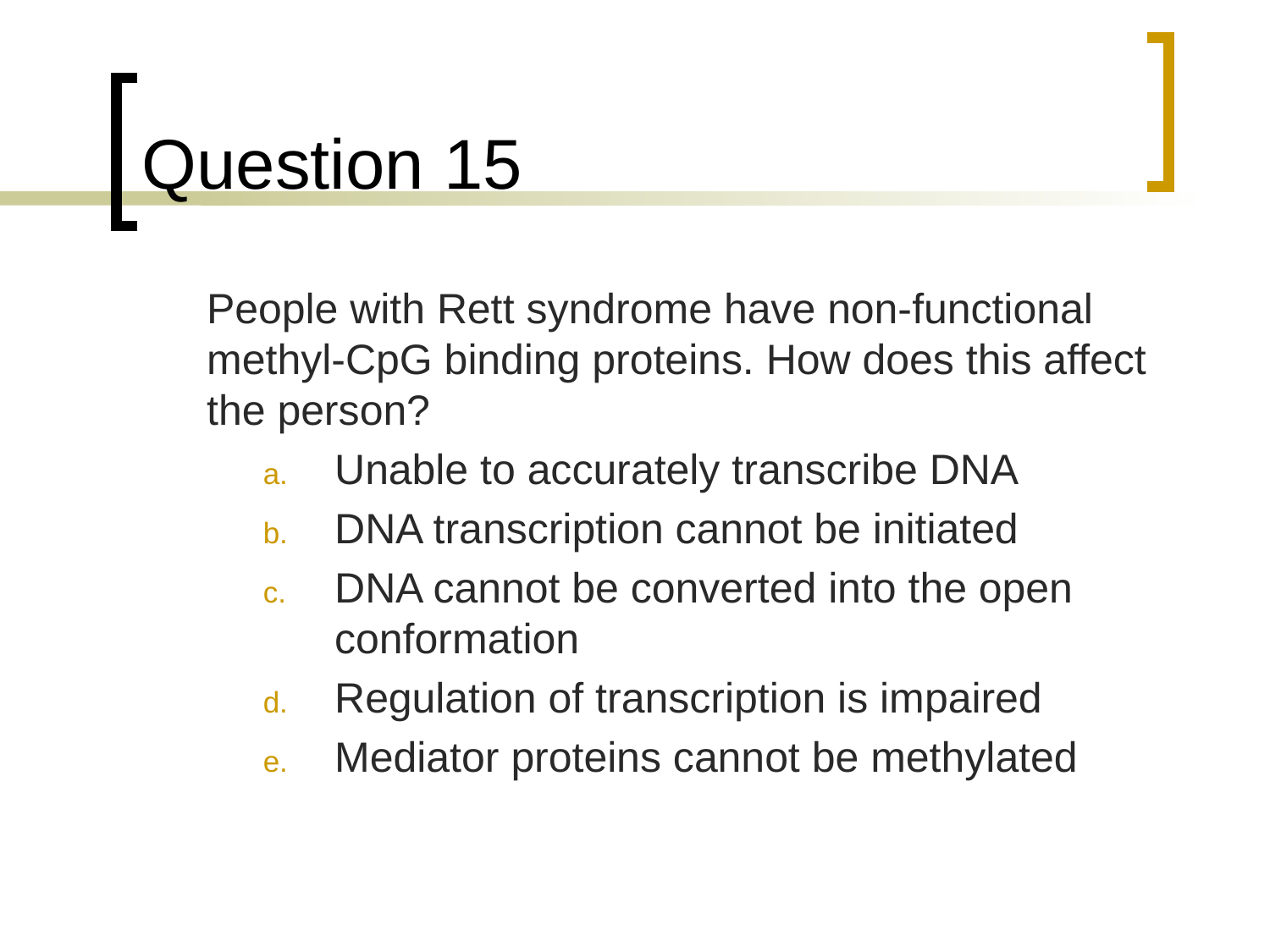

# Question 15
	People with Rett syndrome have non-functional methyl-CpG binding proteins. How does this affect the person?
Unable to accurately transcribe DNA
DNA transcription cannot be initiated
DNA cannot be converted into the open conformation
Regulation of transcription is impaired
Mediator proteins cannot be methylated